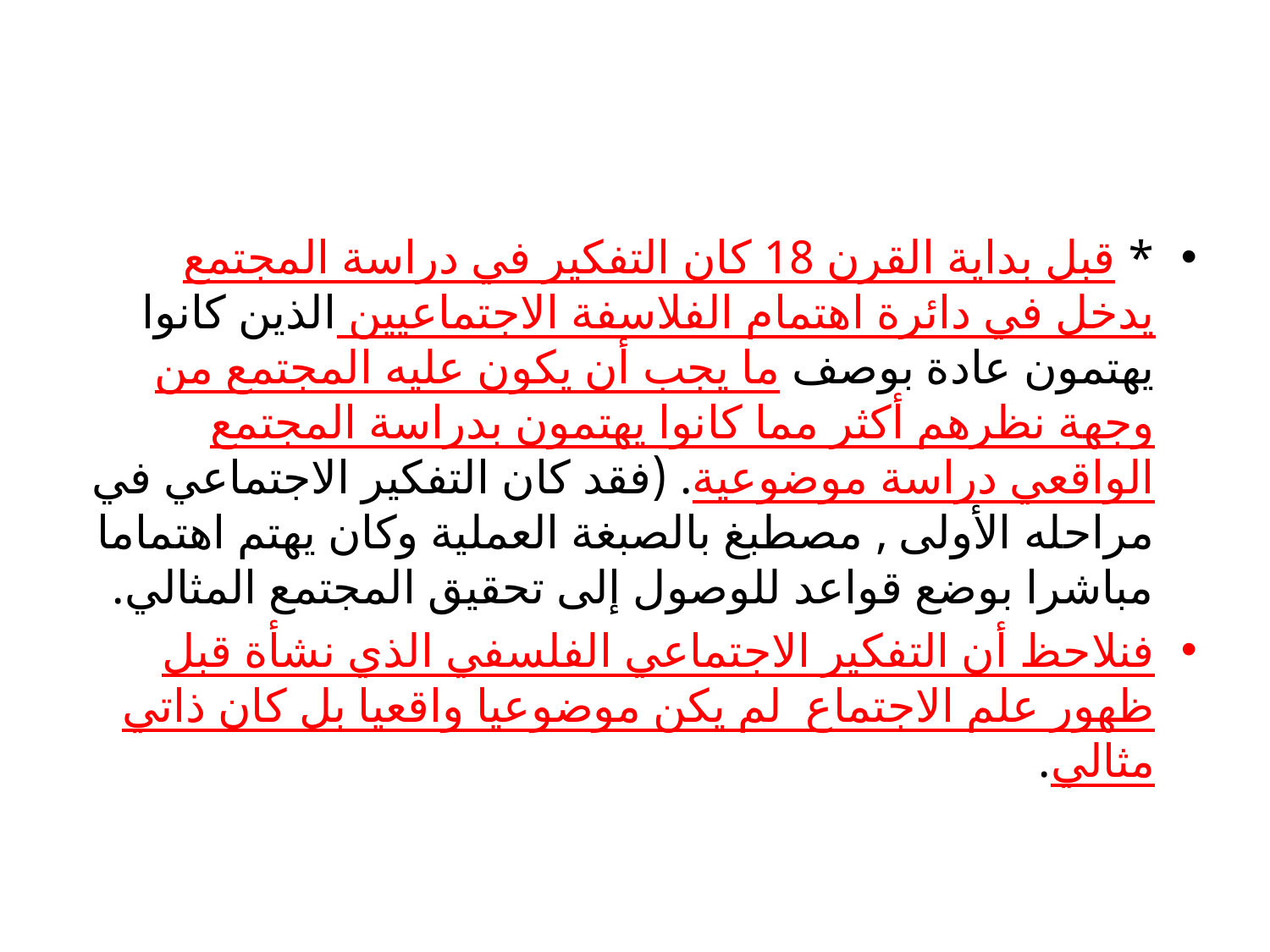

#
* قبل بداية القرن 18 كان التفكير في دراسة المجتمع يدخل في دائرة اهتمام الفلاسفة الاجتماعيين الذين كانوا يهتمون عادة بوصف ما يجب أن يكون عليه المجتمع من وجهة نظرهم أكثر مما كانوا يهتمون بدراسة المجتمع الواقعي دراسة موضوعية. (فقد كان التفكير الاجتماعي في مراحله الأولى , مصطبغ بالصبغة العملية وكان يهتم اهتماما مباشرا بوضع قواعد للوصول إلى تحقيق المجتمع المثالي.
فنلاحظ أن التفكير الاجتماعي الفلسفي الذي نشأة قبل ظهور علم الاجتماع  لم يكن موضوعيا واقعيا بل كان ذاتي مثالي.